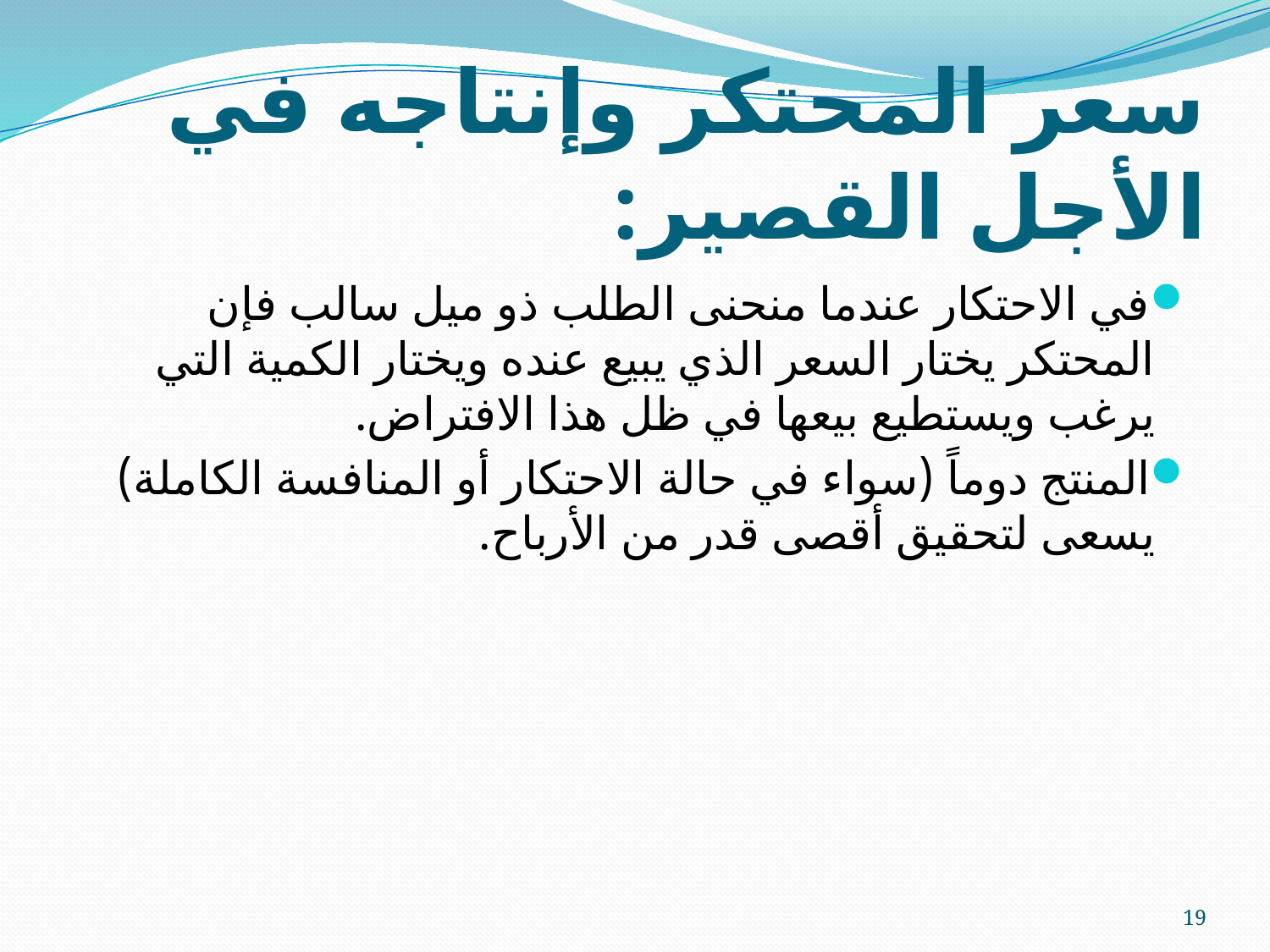

# سعر المحتكر وإنتاجه في الأجل القصير:
في الاحتكار عندما منحنى الطلب ذو ميل سالب فإن المحتكر يختار السعر الذي يبيع عنده ويختار الكمية التي يرغب ويستطيع بيعها في ظل هذا الافتراض.
المنتج دوماً (سواء في حالة الاحتكار أو المنافسة الكاملة) يسعى لتحقيق أقصى قدر من الأرباح.
19